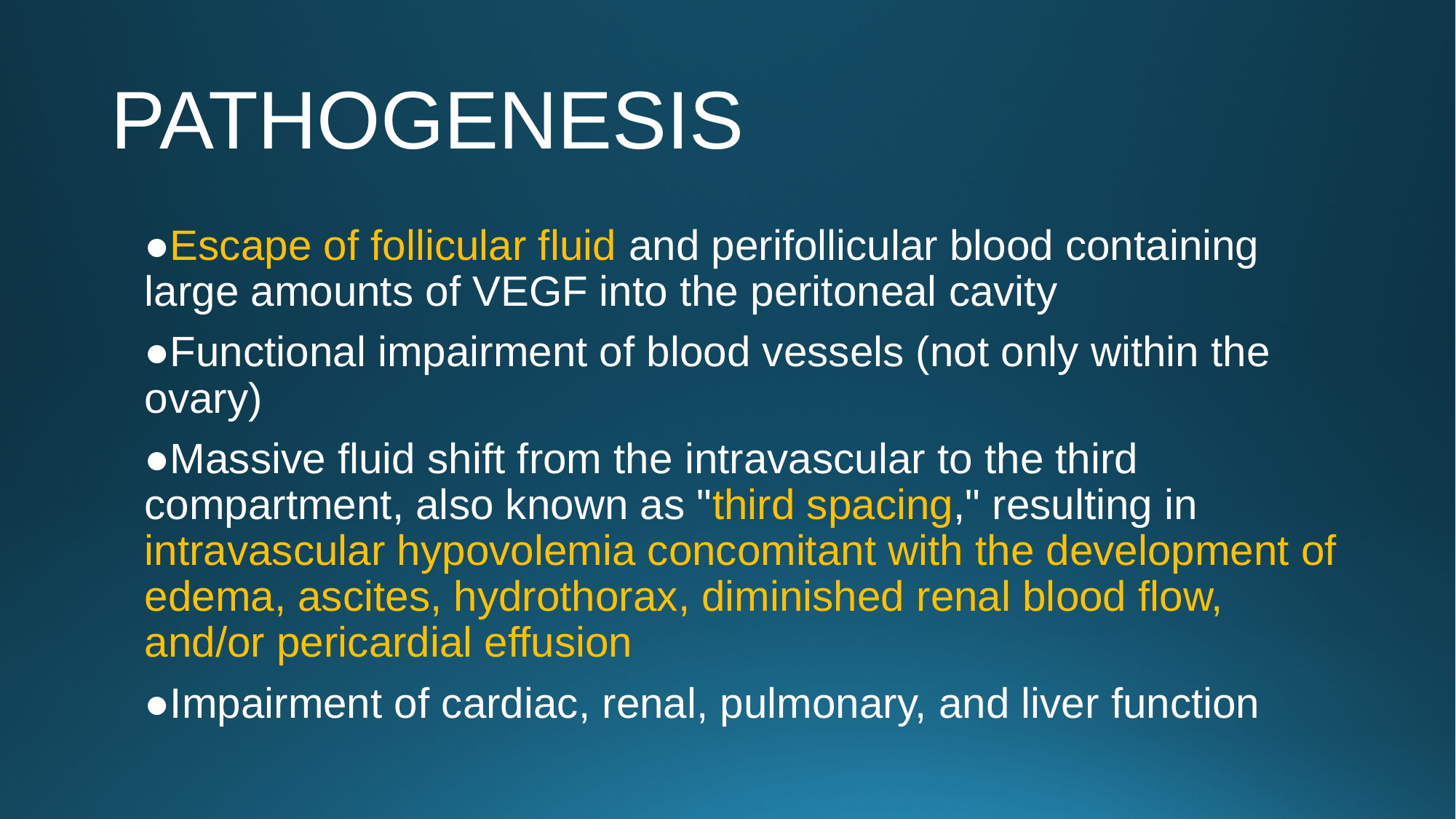

# PATHOGENESIS
●Escape of follicular fluid and perifollicular blood containing large amounts of VEGF into the peritoneal cavity
●Functional impairment of blood vessels (not only within the ovary)
●Massive fluid shift from the intravascular to the third compartment, also known as "third spacing," resulting in intravascular hypovolemia concomitant with the development of edema, ascites, hydrothorax, diminished renal blood flow, and/or pericardial effusion
●Impairment of cardiac, renal, pulmonary, and liver function